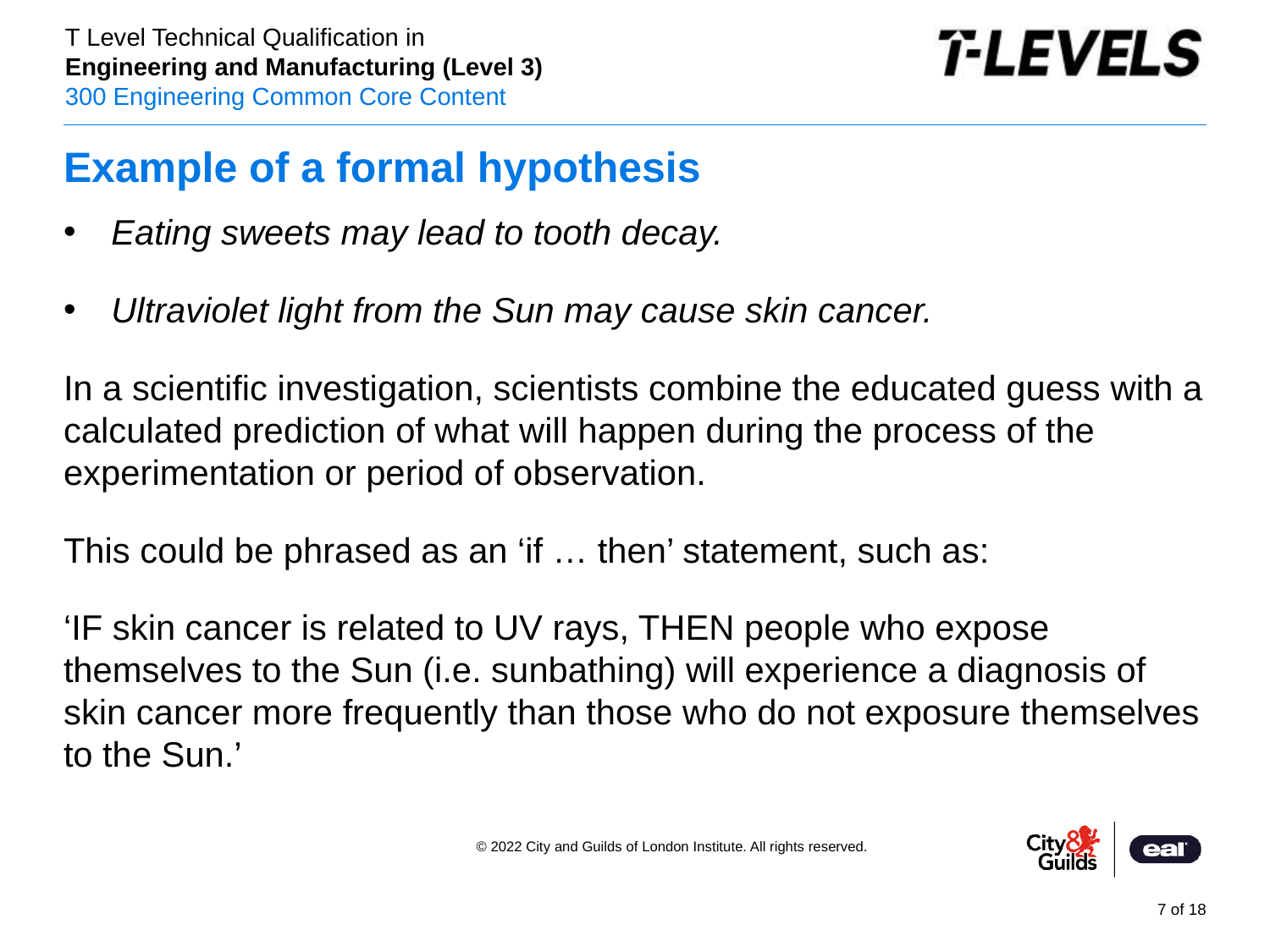

# Example of a formal hypothesis
Eating sweets may lead to tooth decay.
Ultraviolet light from the Sun may cause skin cancer.
In a scientific investigation, scientists combine the educated guess with a calculated prediction of what will happen during the process of the experimentation or period of observation.
This could be phrased as an ‘if … then’ statement, such as:
‘IF skin cancer is related to UV rays, THEN people who expose themselves to the Sun (i.e. sunbathing) will experience a diagnosis of skin cancer more frequently than those who do not exposure themselves to the Sun.’